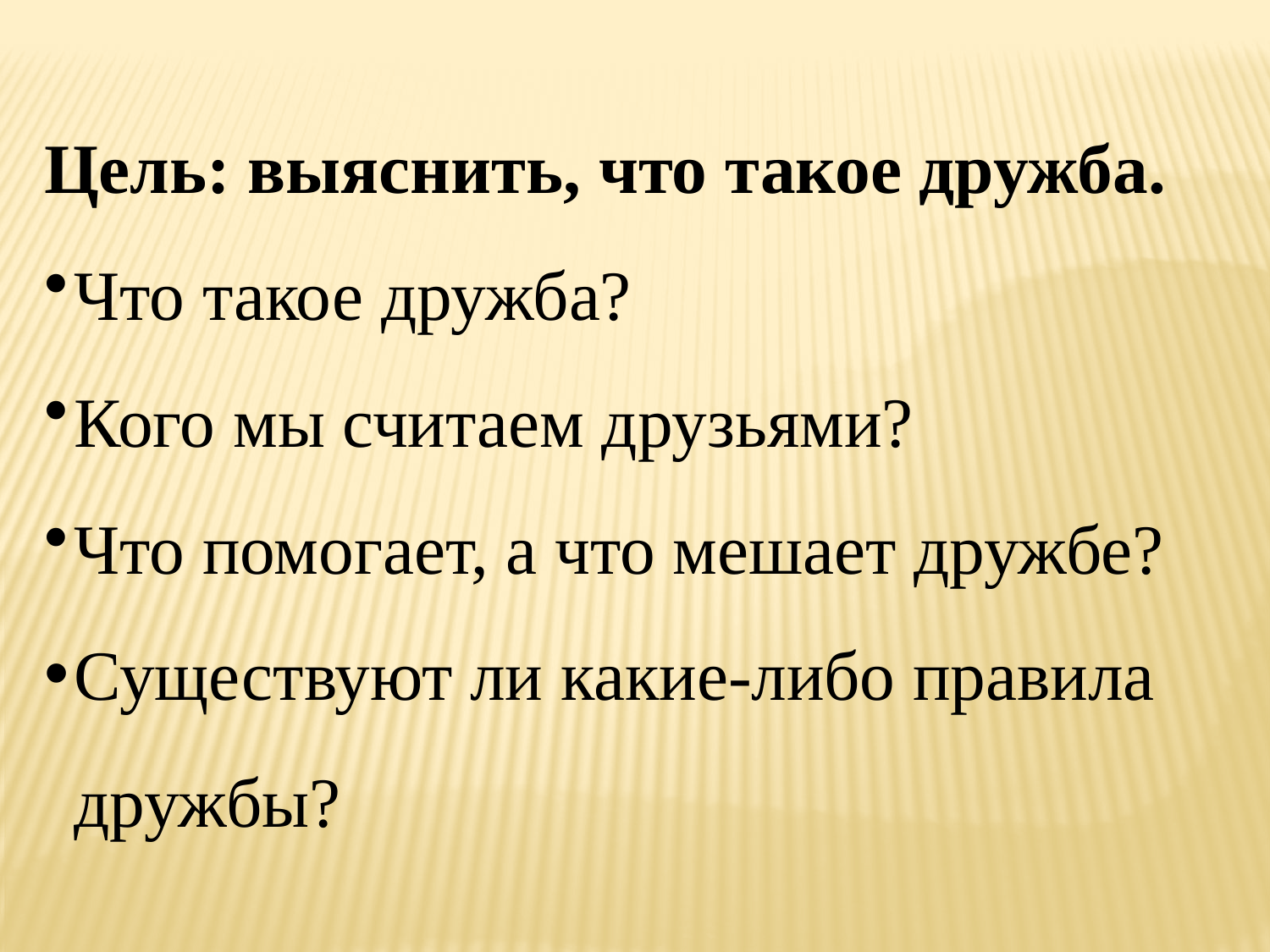

Цель: выяснить, что такое дружба.
Что такое дружба?
Кого мы считаем друзьями?
Что помогает, а что мешает дружбе?
Существуют ли какие-либо правила дружбы?